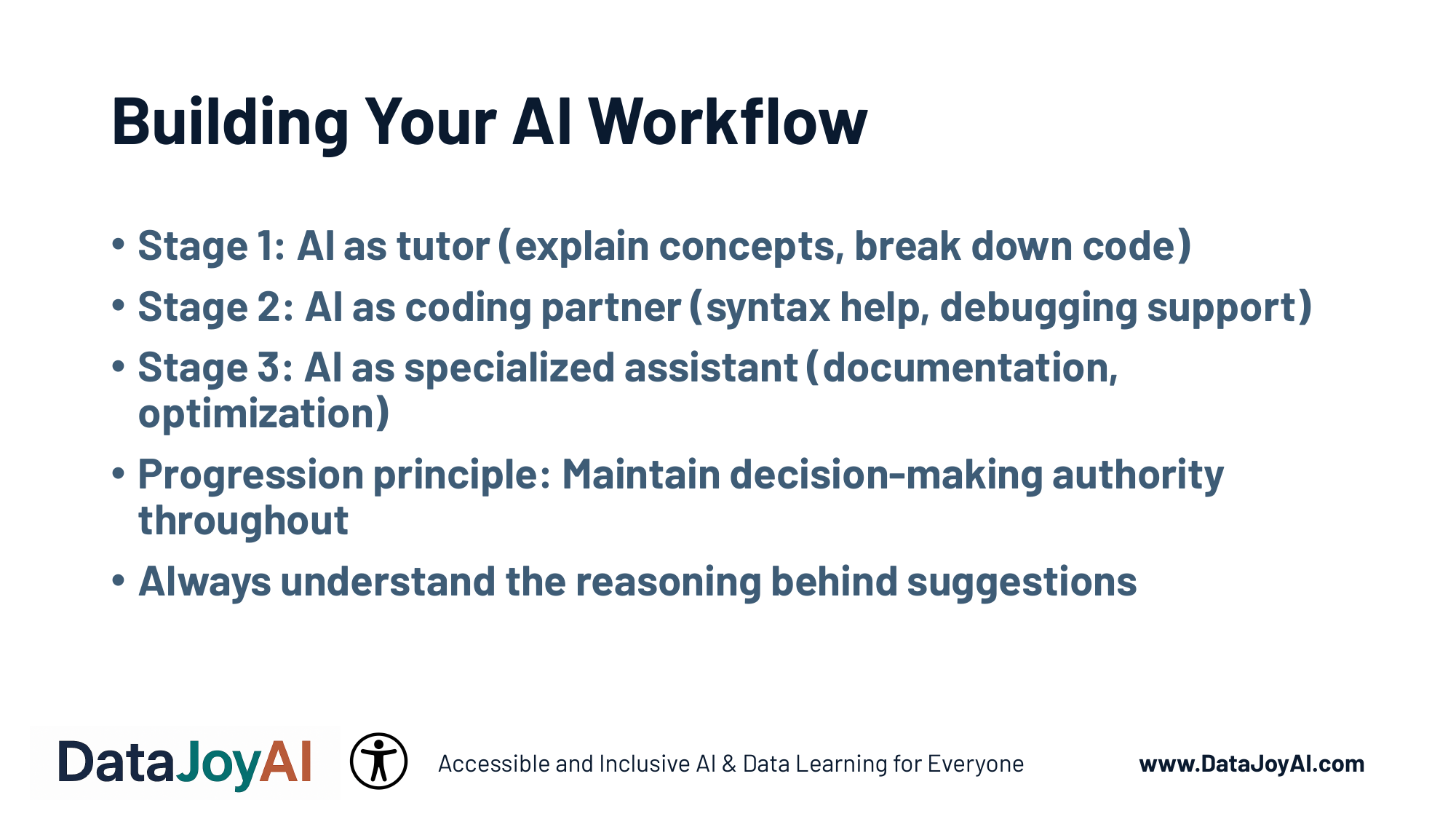

# Building Your AI Workflow
Stage 1: AI as tutor (explain concepts, break down code)
Stage 2: AI as coding partner (syntax help, debugging support)
Stage 3: AI as specialized assistant (documentation, optimization)
Progression principle: Maintain decision-making authority throughout
Always understand the reasoning behind suggestions